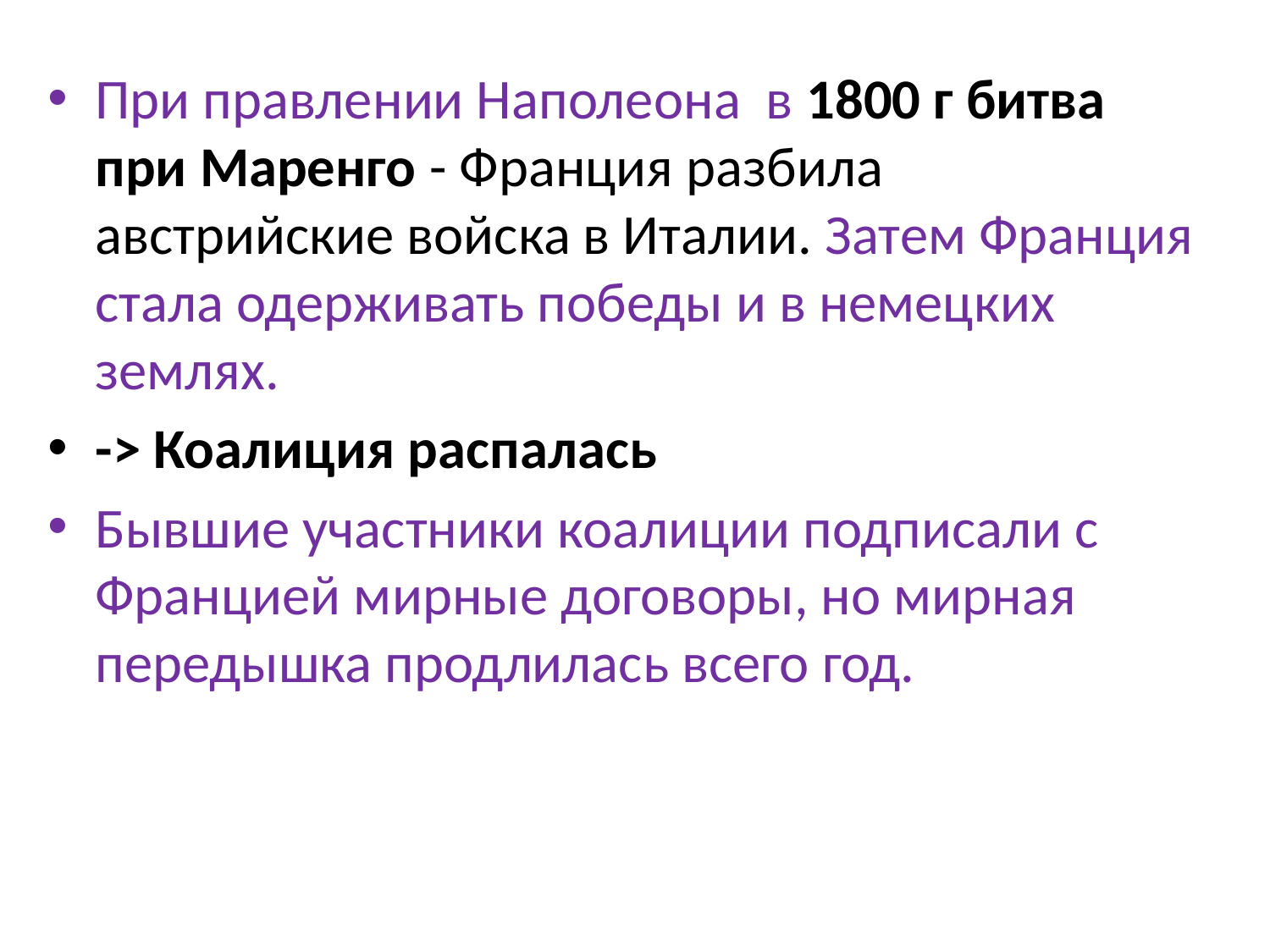

При правлении Наполеона  в 1800 г битва  при Маренго - Франция разбила австрийские войска в Италии. Затем Франция стала одерживать победы и в немецких землях.
-> Коалиция распалась
Бывшие участники коалиции подписали с Францией мирные договоры, но мирная передышка продлилась всего год.